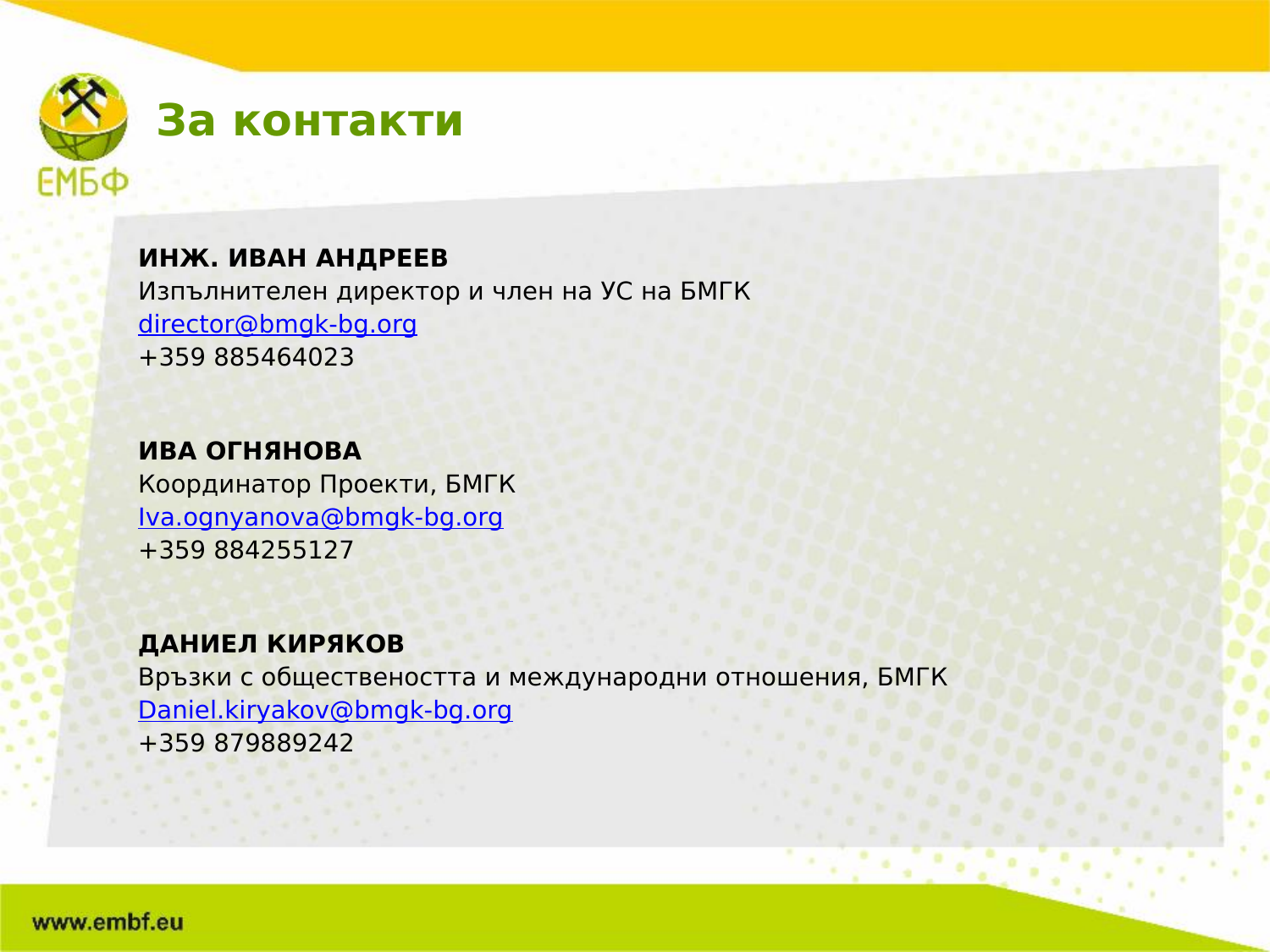

За контакти
ИНЖ. ИВАН АНДРЕЕВ
Изпълнителен директор и член на УС на БМГК
director@bmgk-bg.org
+359 885464023
ИВА ОГНЯНОВА
Координатор Проекти, БМГК
Iva.ognyanova@bmgk-bg.org
+359 884255127
ДАНИЕЛ КИРЯКОВ
Връзки с обществеността и международни отношения, БМГК
Daniel.kiryakov@bmgk-bg.org
+359 879889242